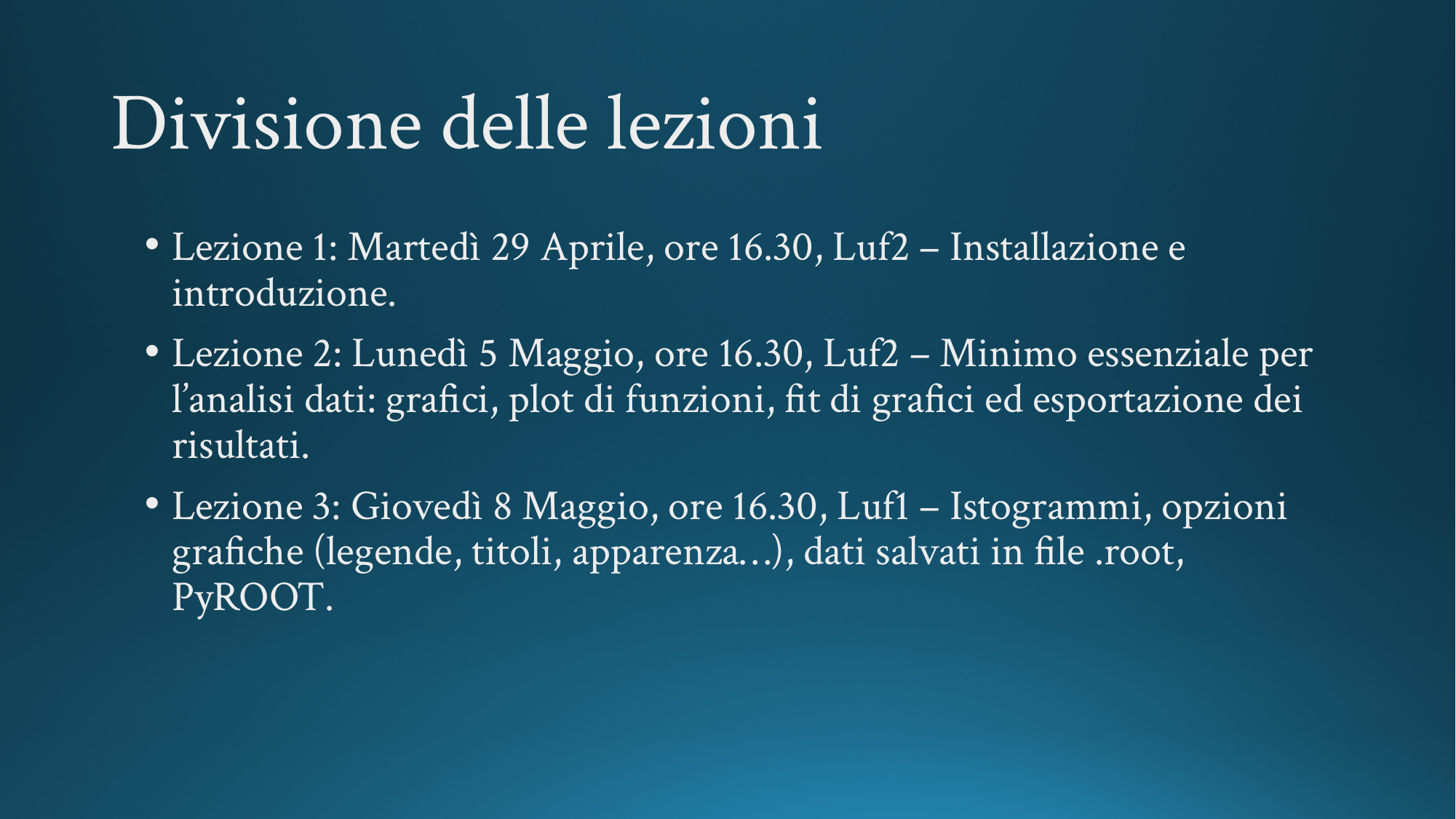

# Divisione delle lezioni
Lezione 1: Martedì 29 Aprile, ore 16.30, Luf2 – Installazione e introduzione.
Lezione 2: Lunedì 5 Maggio, ore 16.30, Luf2 – Minimo essenziale per l’analisi dati: grafici, plot di funzioni, fit di grafici ed esportazione dei risultati.
Lezione 3: Giovedì 8 Maggio, ore 16.30, Luf1 – Istogrammi, opzioni grafiche (legende, titoli, apparenza…), dati salvati in file .root, PyROOT.